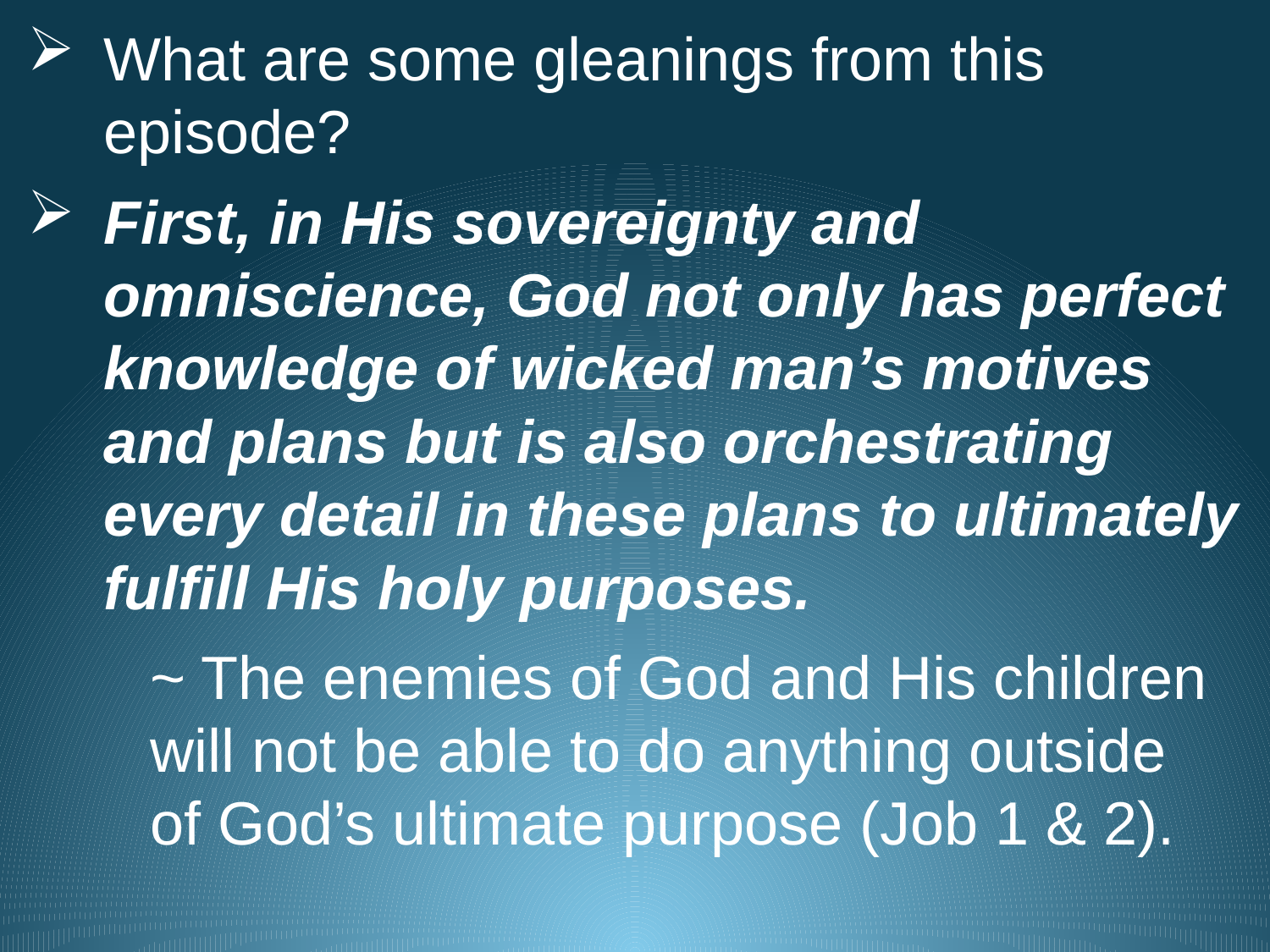

What are some gleanings from this episode?
First, in His sovereignty and omniscience, God not only has perfect knowledge of wicked man’s motives and plans but is also orchestrating every detail in these plans to ultimately fulfill His holy purposes.
		~ The enemies of God and His children 						will not be able to do anything outside 					of God’s ultimate purpose (Job 1 & 2).